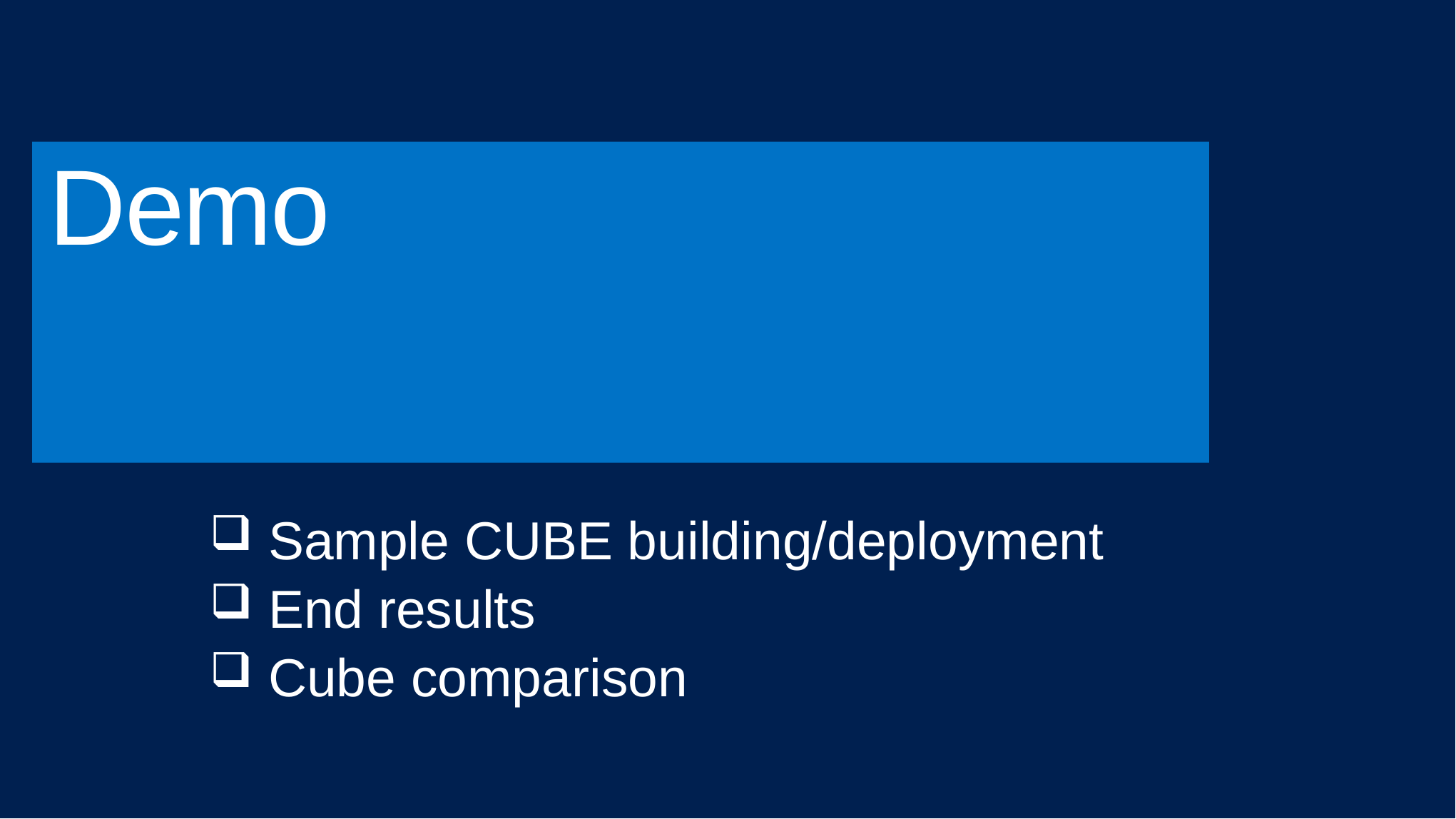

# Demo
 Sample CUBE building/deployment
 End results
 Cube comparison